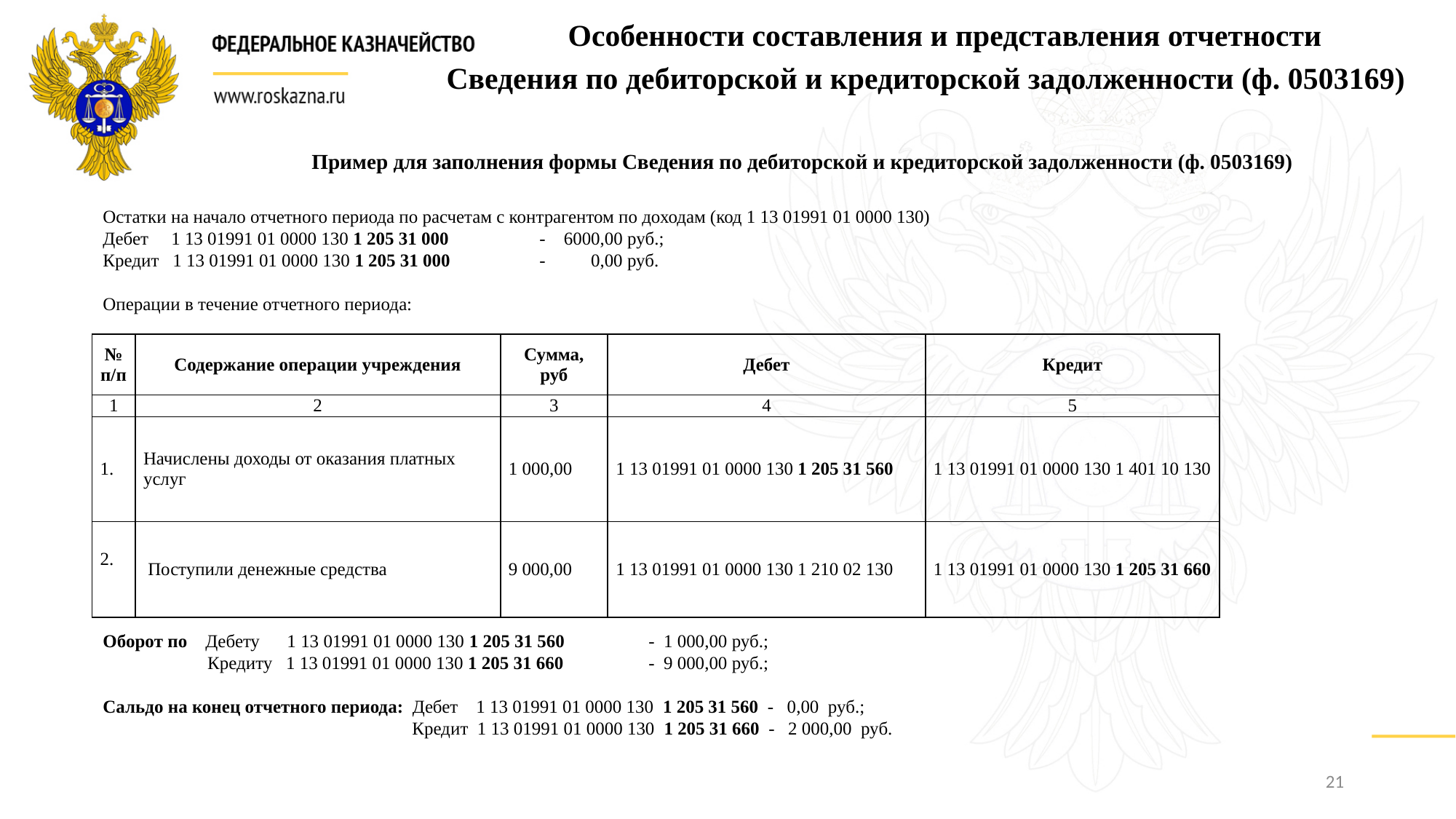

Особенности составления и представления отчетности
Сведения по дебиторской и кредиторской задолженности (ф. 0503169)
Пример для заполнения формы Сведения по дебиторской и кредиторской задолженности (ф. 0503169)
Остатки на начало отчетного периода по расчетам с контрагентом по доходам (код 1 13 01991 01 0000 130)
Дебет     1 13 01991 01 0000 130 1 205 31 000	-    6000,00 руб.;
Кредит   1 13 01991 01 0000 130 1 205 31 000	-          0,00 руб.

Операции в течение отчетного периода:
| № п/п | Содержание операции учреждения | Сумма, руб | Дебет | Кредит |
| --- | --- | --- | --- | --- |
| 1 | 2 | 3 | 4 | 5 |
| 1. | Начислены доходы от оказания платных услуг | 1 000,00 | 1 13 01991 01 0000 130 1 205 31 560 | 1 13 01991 01 0000 130 1 401 10 130 |
| 2. | Поступили денежные средства | 9 000,00 | 1 13 01991 01 0000 130 1 210 02 130 | 1 13 01991 01 0000 130 1 205 31 660 |
Оборот по    Дебету      1 13 01991 01 0000 130 1 205 31 560	-  1 000,00 руб.;
                       Кредиту   1 13 01991 01 0000 130 1 205 31 660	-  9 000,00 руб.;

Сальдо на конец отчетного периода:  Дебет    1 13 01991 01 0000 130  1 205 31 560  -   0,00  руб.;
                                                                    Кредит  1 13 01991 01 0000 130  1 205 31 660  -   2 000,00  руб.
21